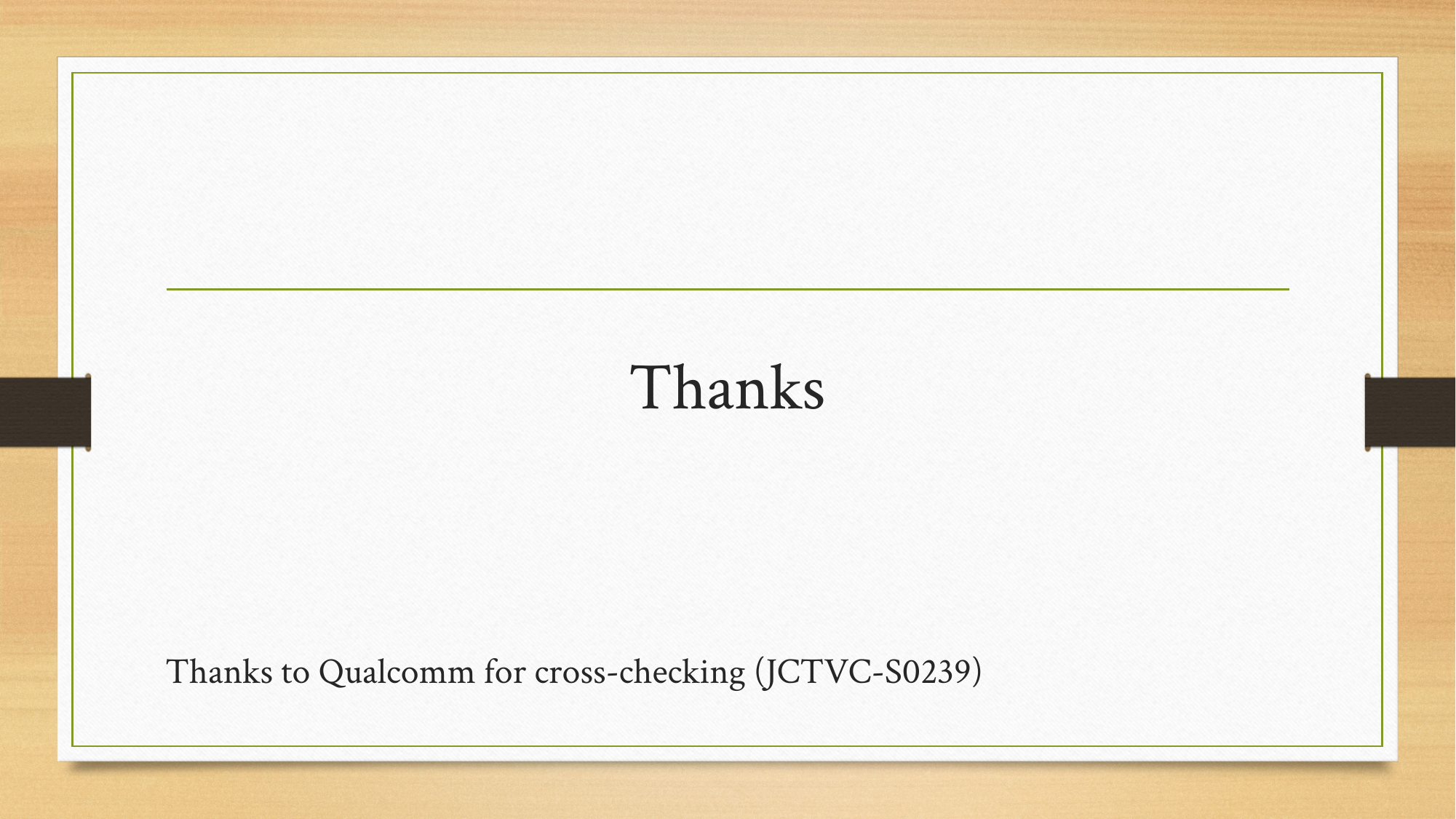

# Thanks
Thanks to Qualcomm for cross-checking (JCTVC-S0239)